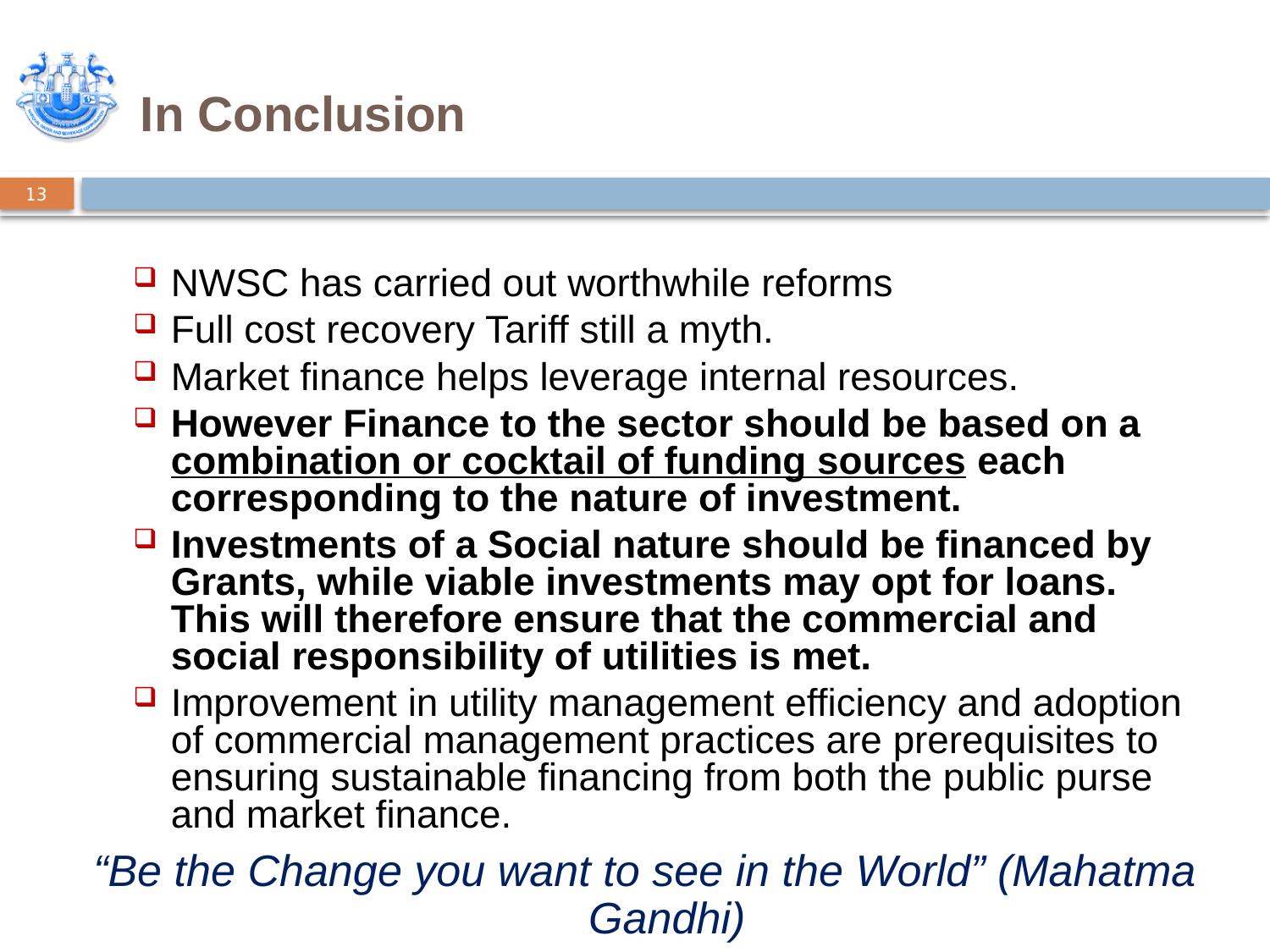

# In Conclusion
13

NWSC has carried out worthwhile reforms
Full cost recovery Tariff still a myth.
Market finance helps leverage internal resources.
However Finance to the sector should be based on a combination or cocktail of funding sources each corresponding to the nature of investment.
Investments of a Social nature should be financed by Grants, while viable investments may opt for loans. This will therefore ensure that the commercial and social responsibility of utilities is met.
Improvement in utility management efficiency and adoption of commercial management practices are prerequisites to ensuring sustainable financing from both the public purse and market finance.
“Be the Change you want to see in the World” (Mahatma Gandhi)